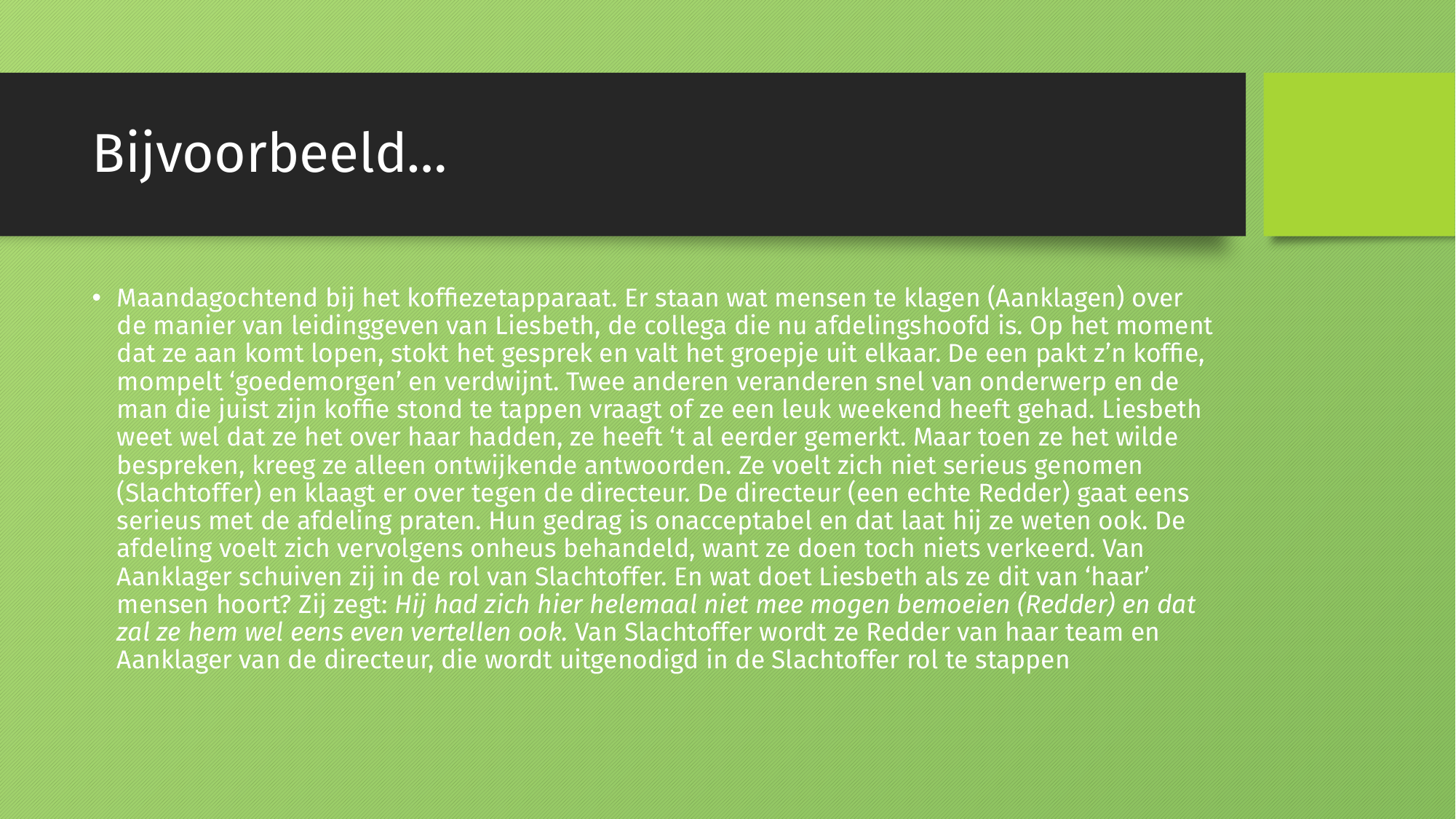

# Bijvoorbeeld…
Maandagochtend bij het koffiezetapparaat. Er staan wat mensen te klagen (Aanklagen) over de manier van leidinggeven van Liesbeth, de collega die nu afdelingshoofd is. Op het moment dat ze aan komt lopen, stokt het gesprek en valt het groepje uit elkaar. De een pakt z’n koffie, mompelt ‘goedemorgen’ en verdwijnt. Twee anderen veranderen snel van onderwerp en de man die juist zijn koffie stond te tappen vraagt of ze een leuk weekend heeft gehad. Liesbeth weet wel dat ze het over haar hadden, ze heeft ‘t al eerder gemerkt. Maar toen ze het wilde bespreken, kreeg ze alleen ontwijkende antwoorden. Ze voelt zich niet serieus genomen (Slachtoffer) en klaagt er over tegen de directeur. De directeur (een echte Redder) gaat eens serieus met de afdeling praten. Hun gedrag is onacceptabel en dat laat hij ze weten ook. De afdeling voelt zich vervolgens onheus behandeld, want ze doen toch niets verkeerd. Van Aanklager schuiven zij in de rol van Slachtoffer. En wat doet Liesbeth als ze dit van ‘haar’ mensen hoort? Zij zegt: Hij had zich hier helemaal niet mee mogen bemoeien (Redder) en dat zal ze hem wel eens even vertellen ook. Van Slachtoffer wordt ze Redder van haar team en Aanklager van de directeur, die wordt uitgenodigd in de Slachtoffer rol te stappen